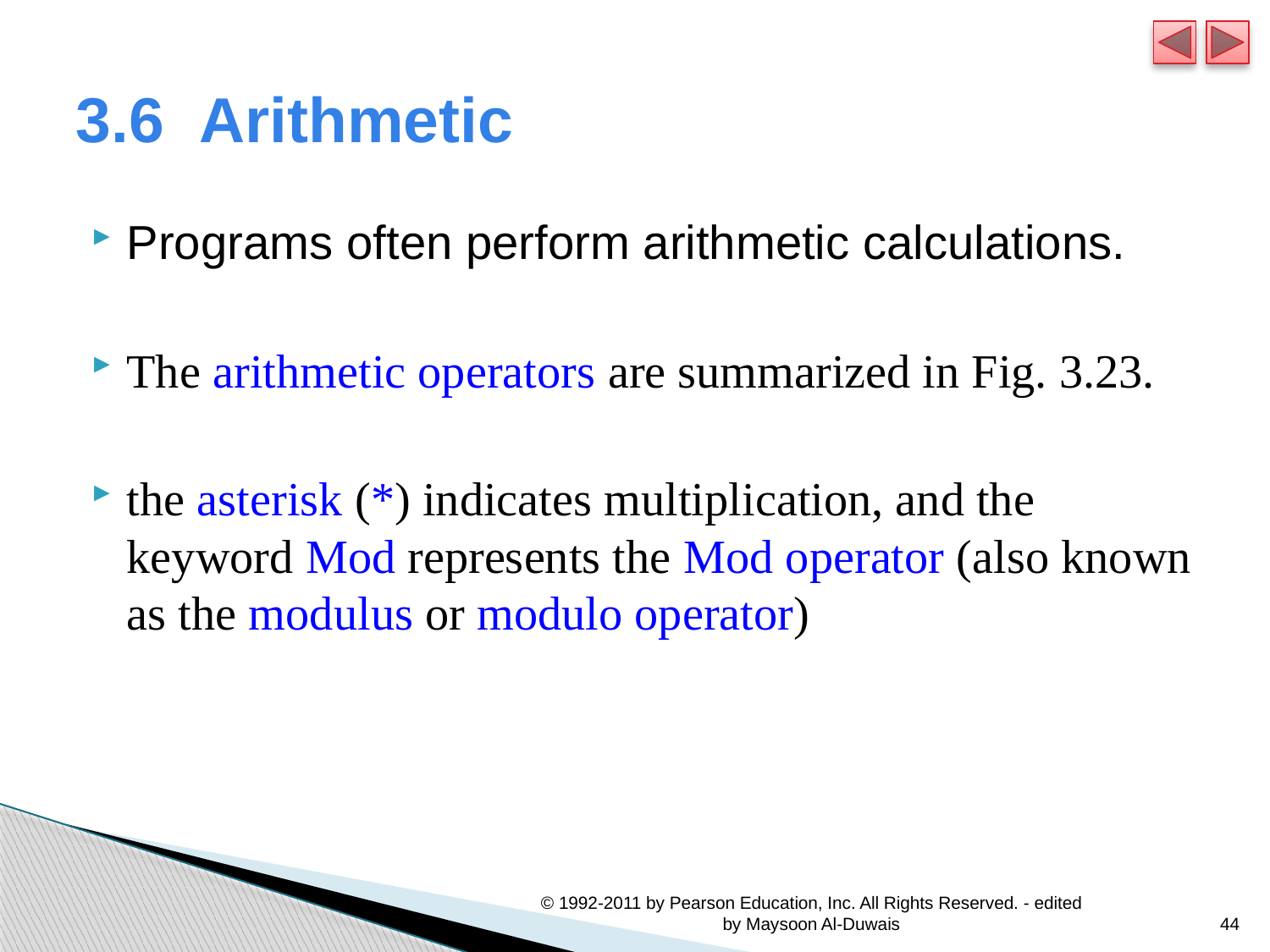

# 3.6  Arithmetic
Programs often perform arithmetic calculations.

The arithmetic operators are summarized in Fig. 3.23.

the asterisk (*) indicates multiplication, and the keyword Mod represents the Mod operator (also known as the modulus or modulo operator)
© 1992-2011 by Pearson Education, Inc. All Rights Reserved. - edited by Maysoon Al-Duwais
44